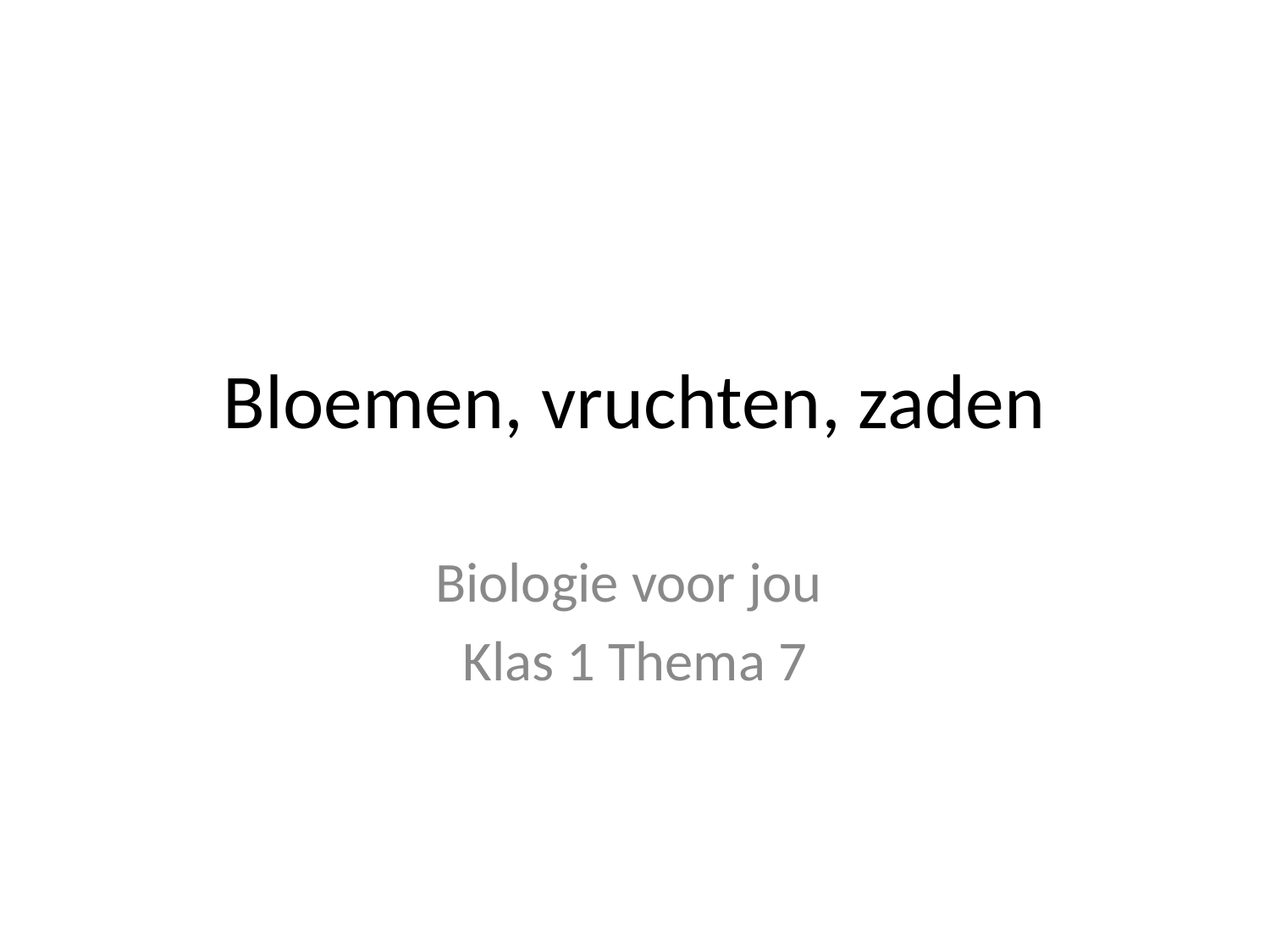

# Bloemen, vruchten, zaden
Biologie voor jou
Klas 1 Thema 7